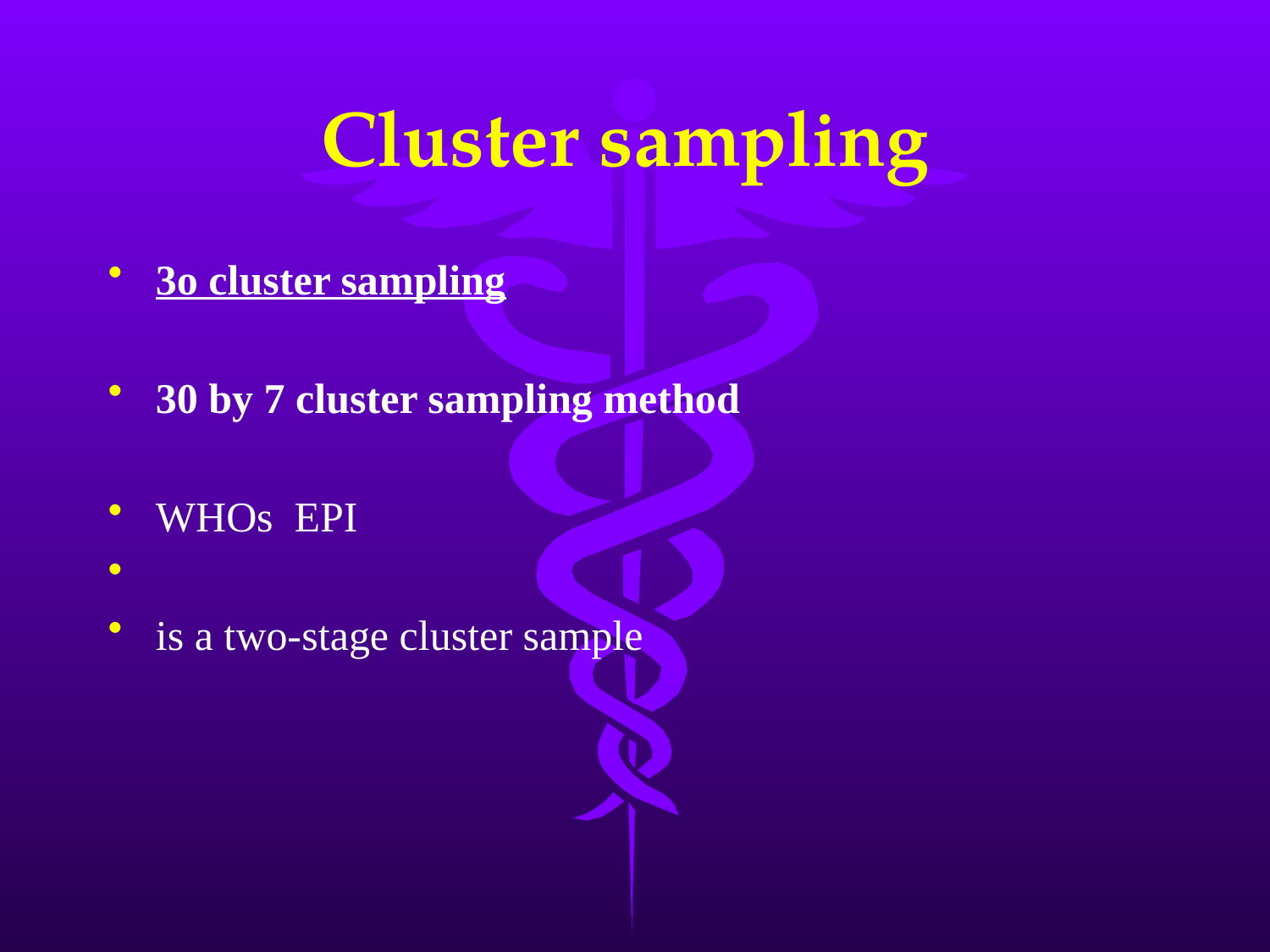

# Cluster sampling
3o cluster sampling

30 by 7 cluster sampling method

WHOs  EPI

is a two-stage cluster sample